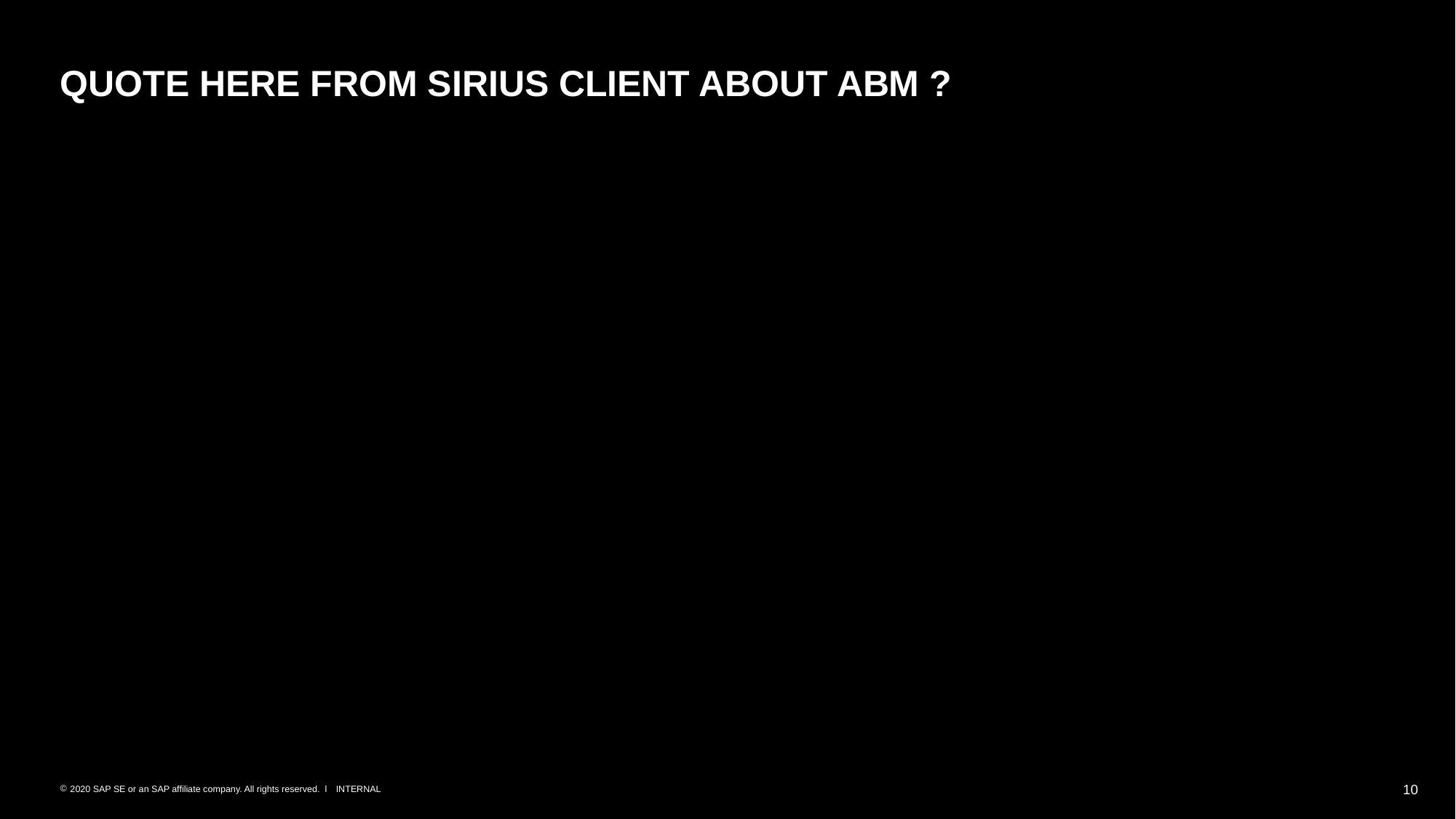

# QUOTE HERE FROM SIRIUS CLIENT ABOUT ABM ?